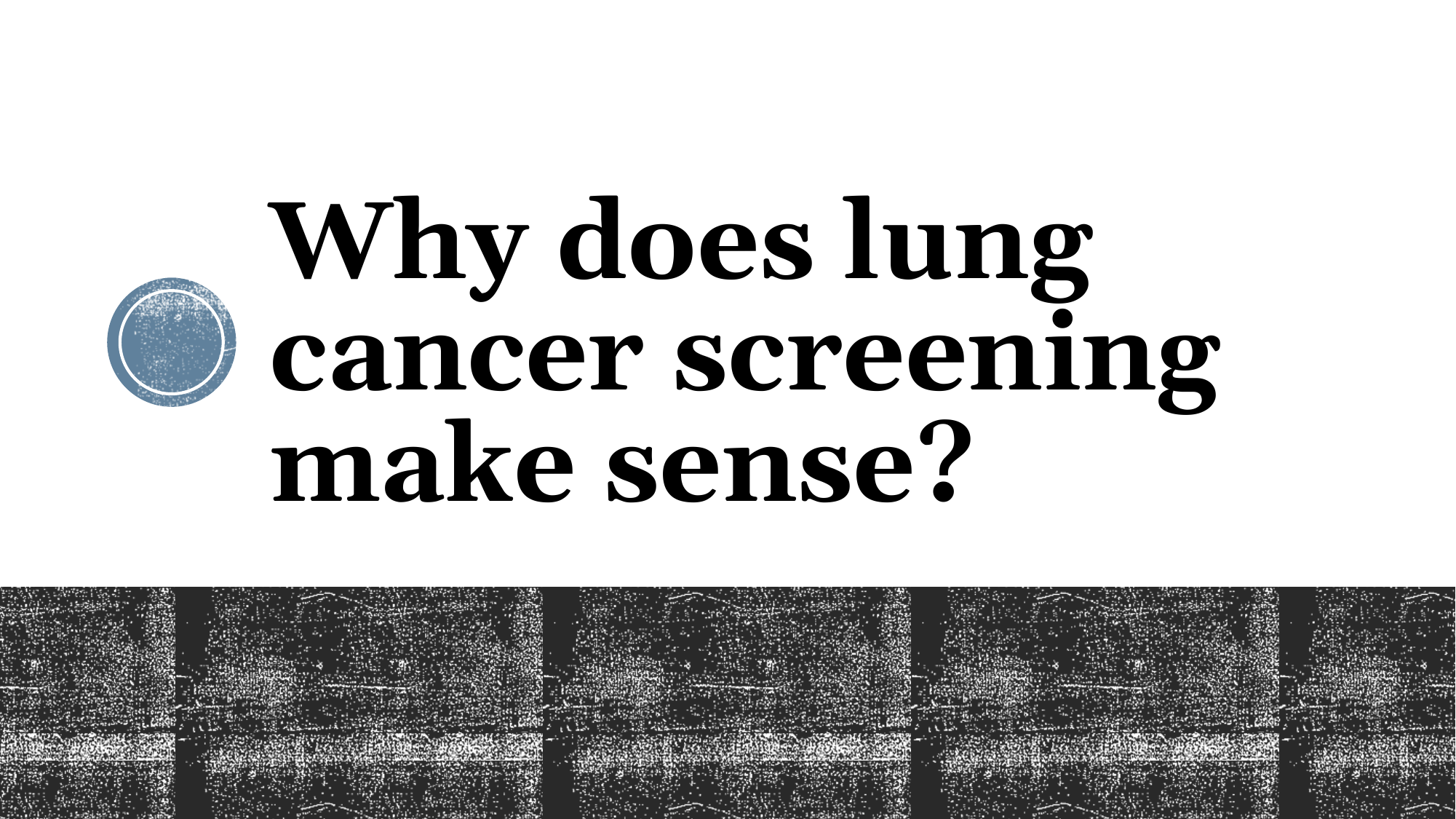

# Why does lung cancer screening make sense?